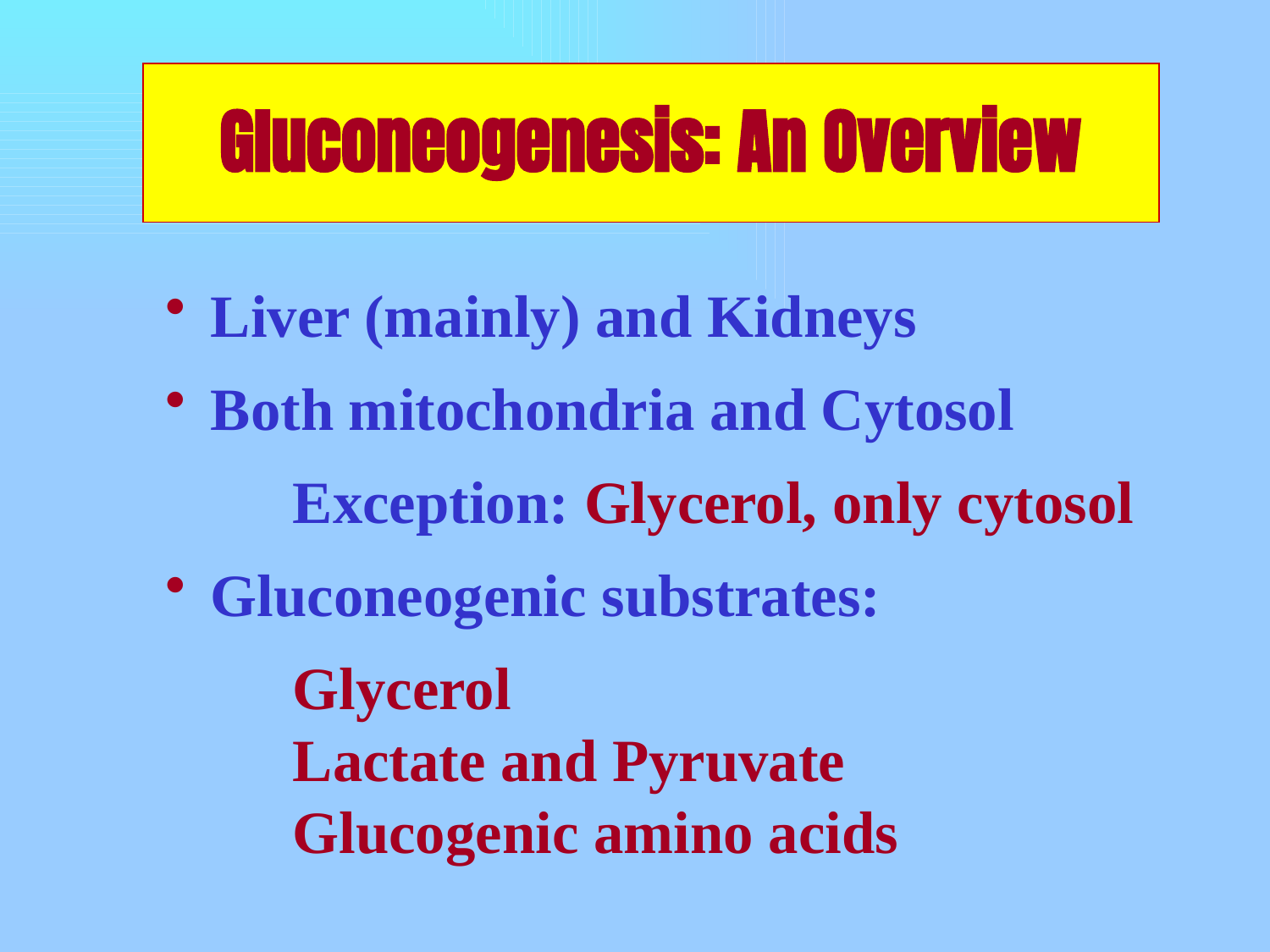

# Gluconeogenesis: An Overview
 Liver (mainly) and Kidneys
 Both mitochondria and Cytosol
 	Exception: Glycerol, only cytosol
 Gluconeogenic substrates:
	Glycerol
	Lactate and Pyruvate
	Glucogenic amino acids